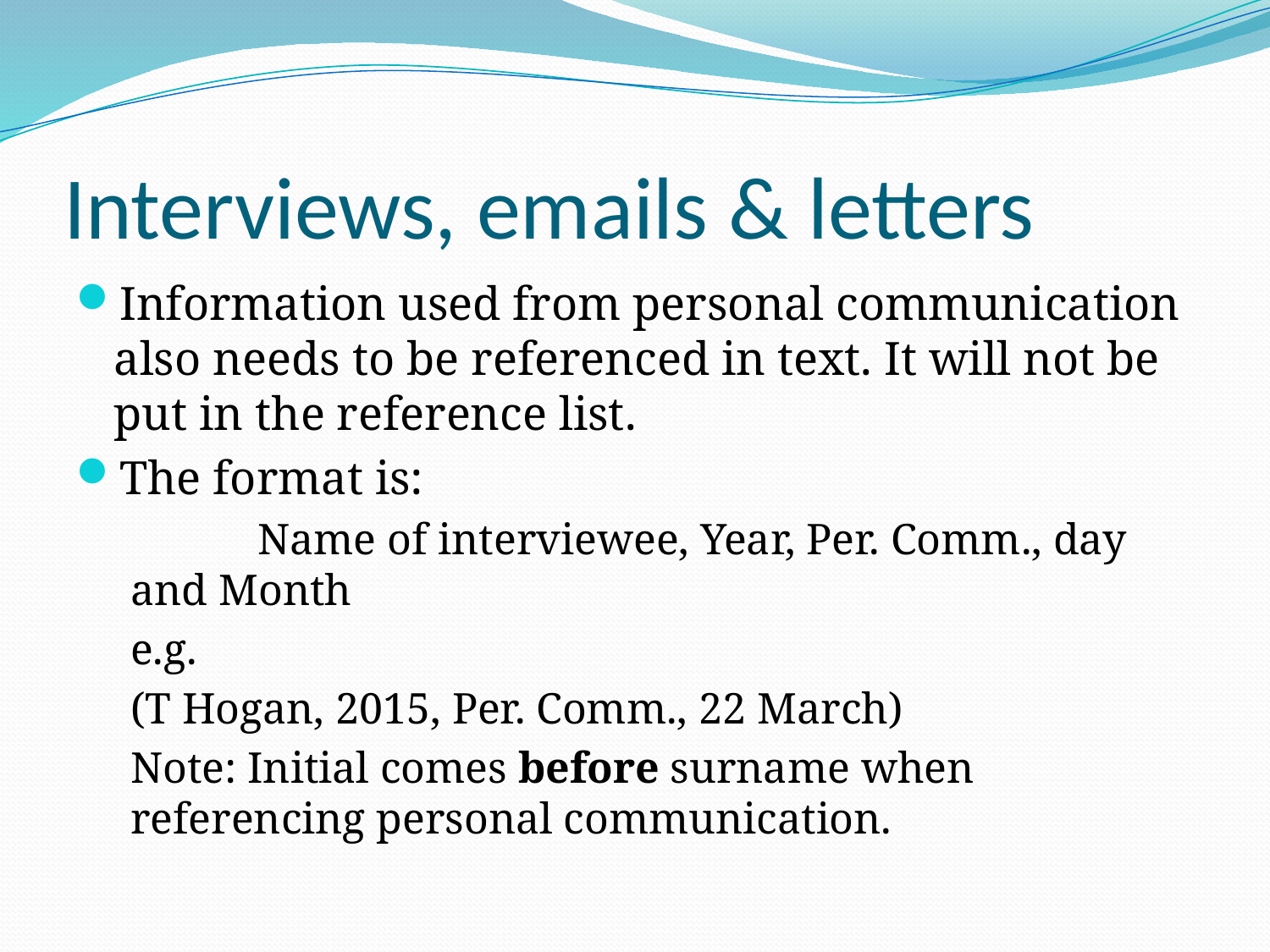

# Interviews, emails & letters
Information used from personal communication also needs to be referenced in text. It will not be put in the reference list.
The format is:
	Name of interviewee, Year, Per. Comm., day and Month
e.g.
(T Hogan, 2015, Per. Comm., 22 March)
Note: Initial comes before surname when referencing personal communication.